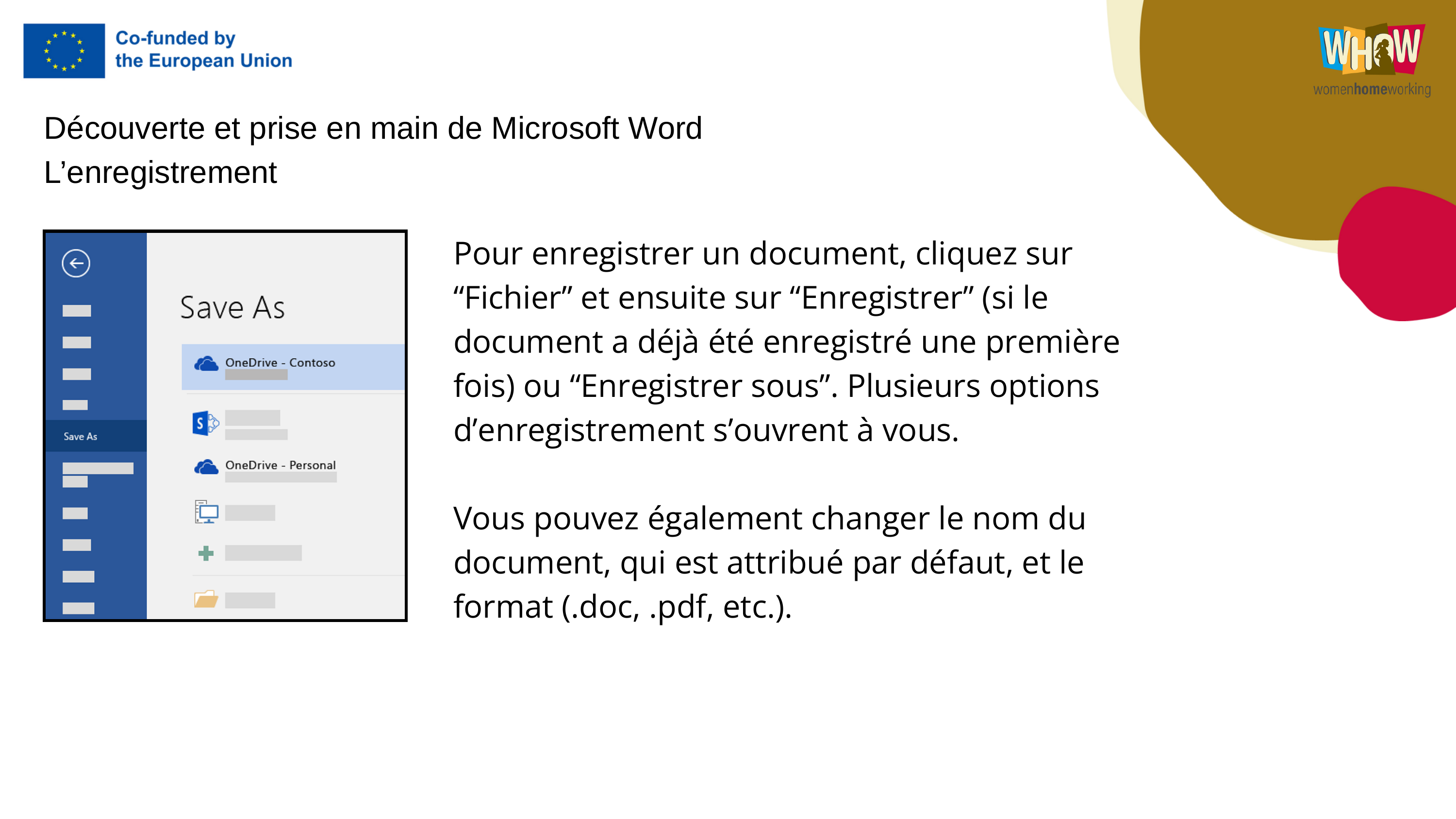

Découverte et prise en main de Microsoft Word
L’enregistrement

Pour enregistrer un document, cliquez sur “Fichier” et ensuite sur “Enregistrer” (si le document a déjà été enregistré une première fois) ou “Enregistrer sous”. Plusieurs options d’enregistrement s’ouvrent à vous.

Vous pouvez également changer le nom du document, qui est attribué par défaut, et le format (.doc, .pdf, etc.).